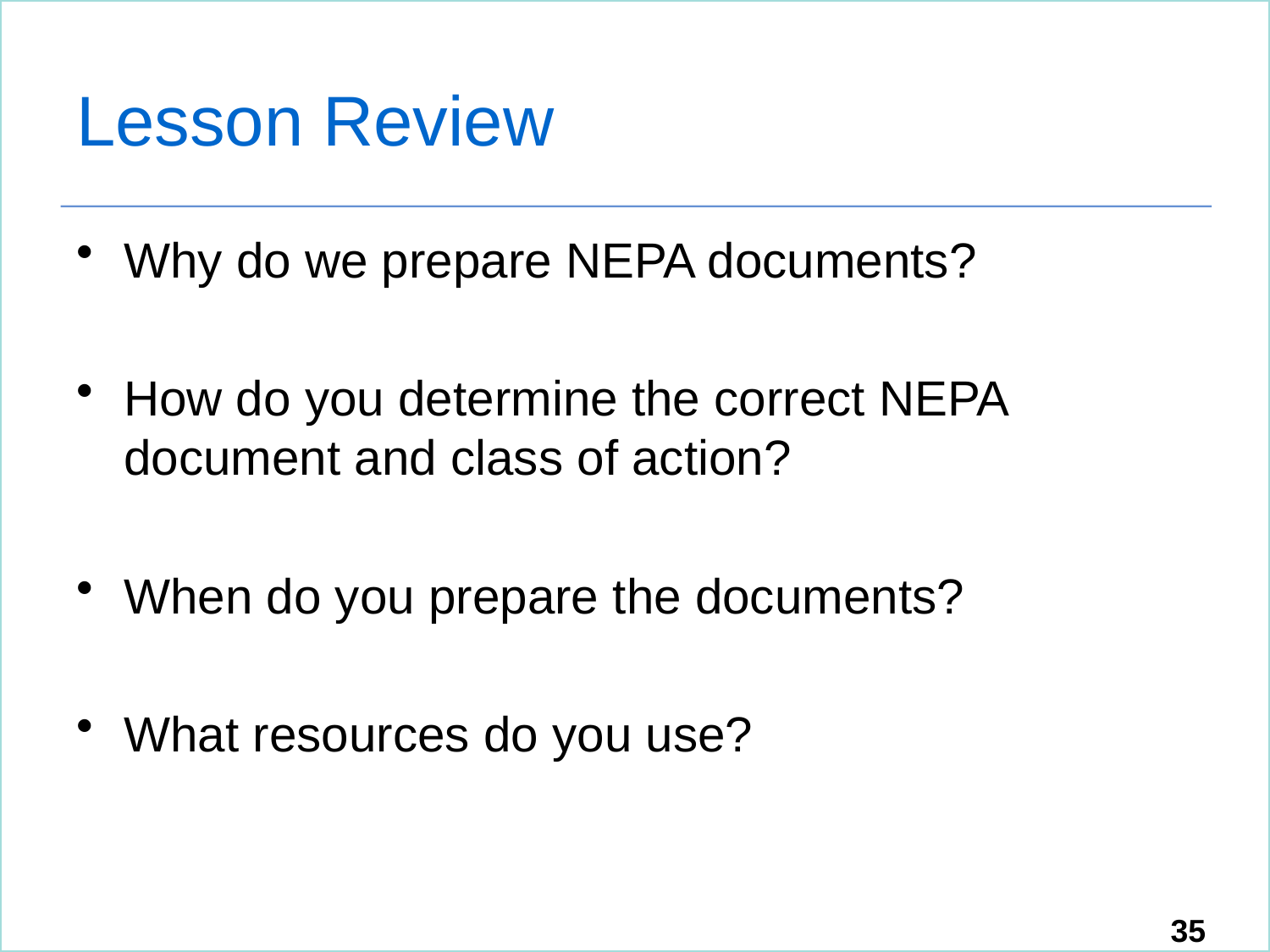

# Lesson Review
Why do we prepare NEPA documents?

How do you determine the correct NEPA document and class of action?

When do you prepare the documents?

What resources do you use?

35